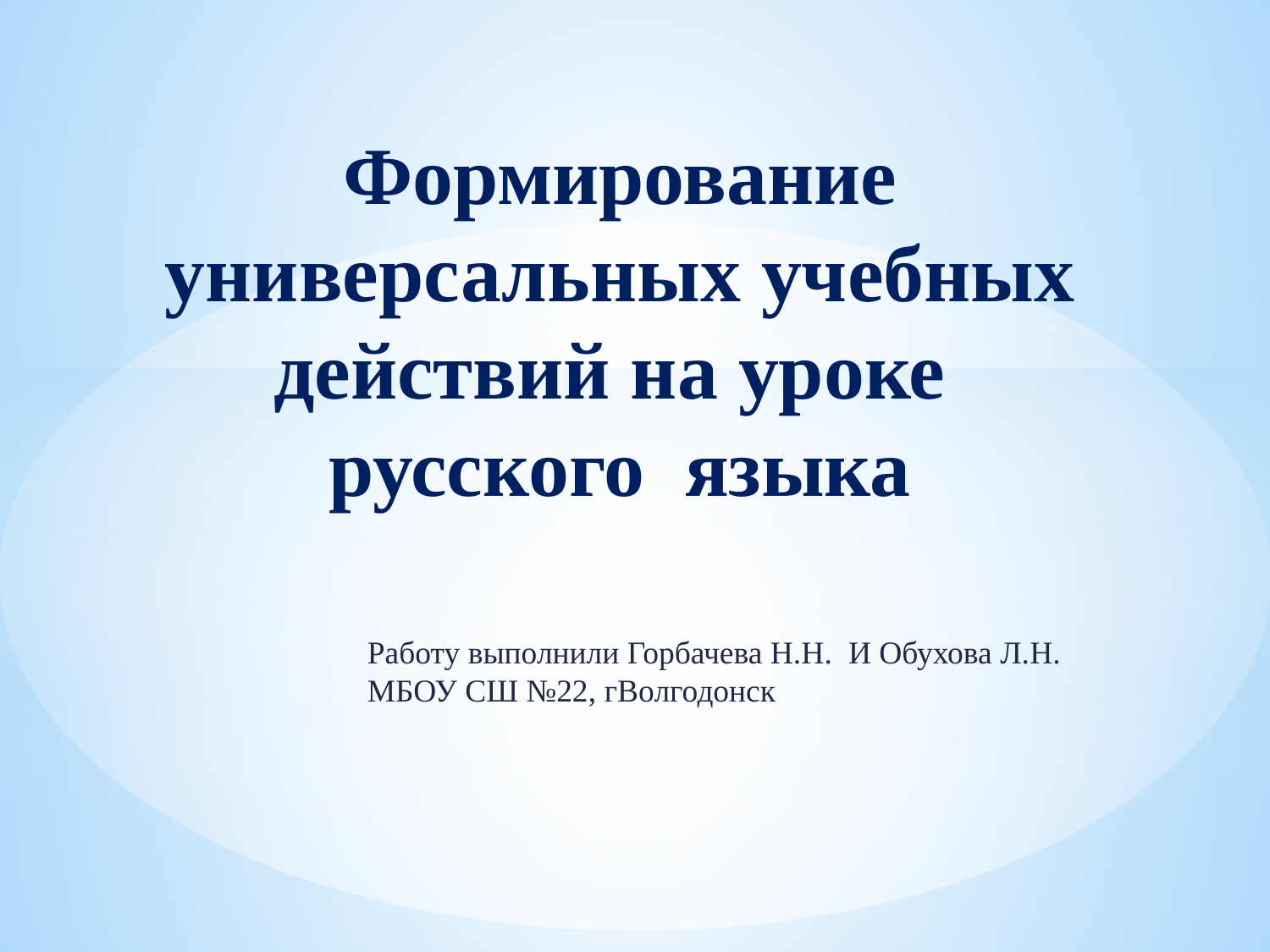

# Формирование универсальных учебных действий на уроке  русского  языка
Работу выполнили Горбачева Н.Н.  И Обухова Л.Н.
МБОУ СШ №22, гВолгодонск